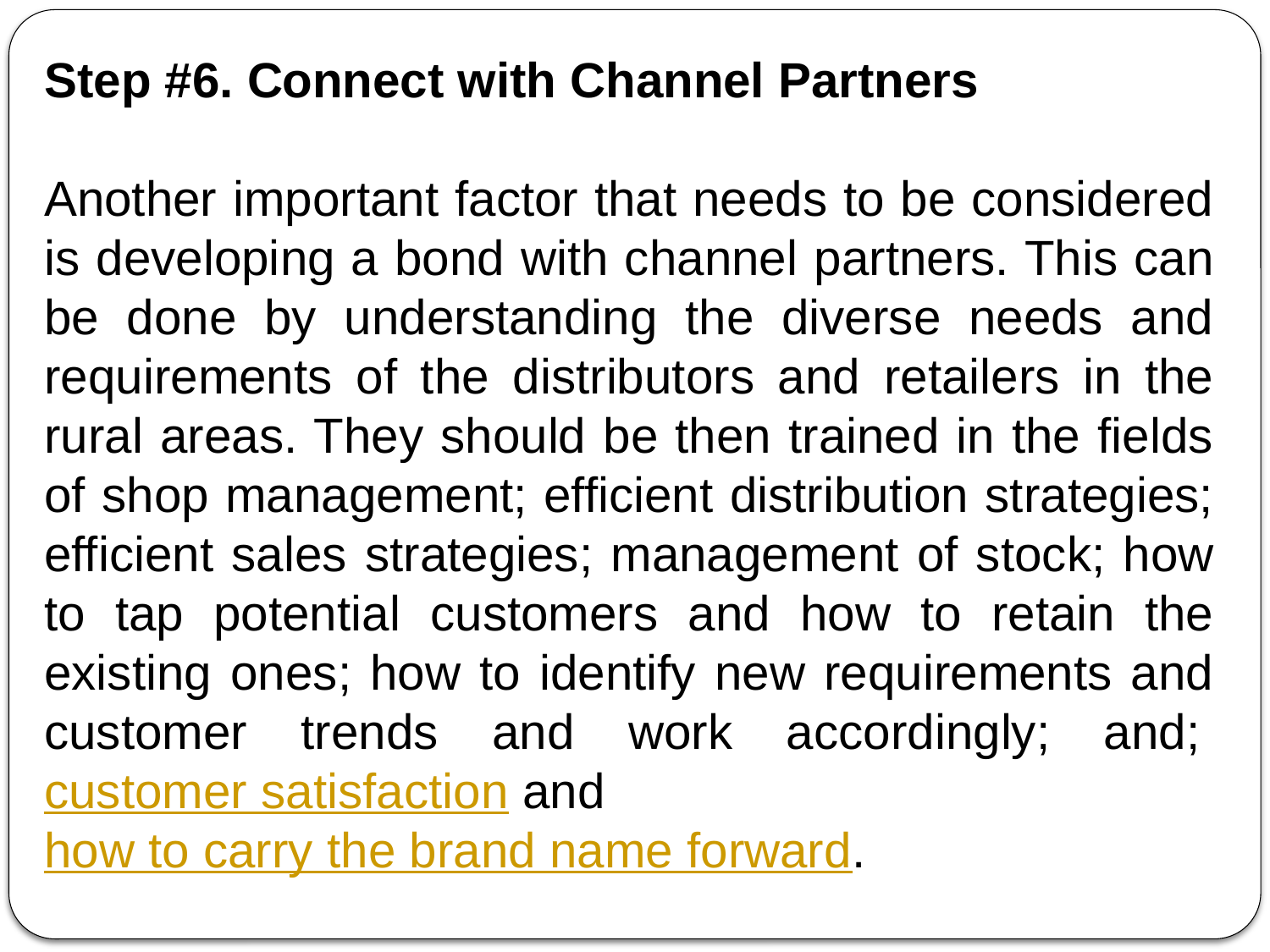

Step #6. Connect with Channel Partners

Another important factor that needs to be considered is developing a bond with channel partners. This can be done by understanding the diverse needs and requirements of the distributors and retailers in the rural areas. They should be then trained in the fields of shop management; efficient distribution strategies; efficient sales strategies; management of stock; how to tap potential customers and how to retain the existing ones; how to identify new requirements and customer trends and work accordingly; and; customer satisfaction and how to carry the brand name forward.